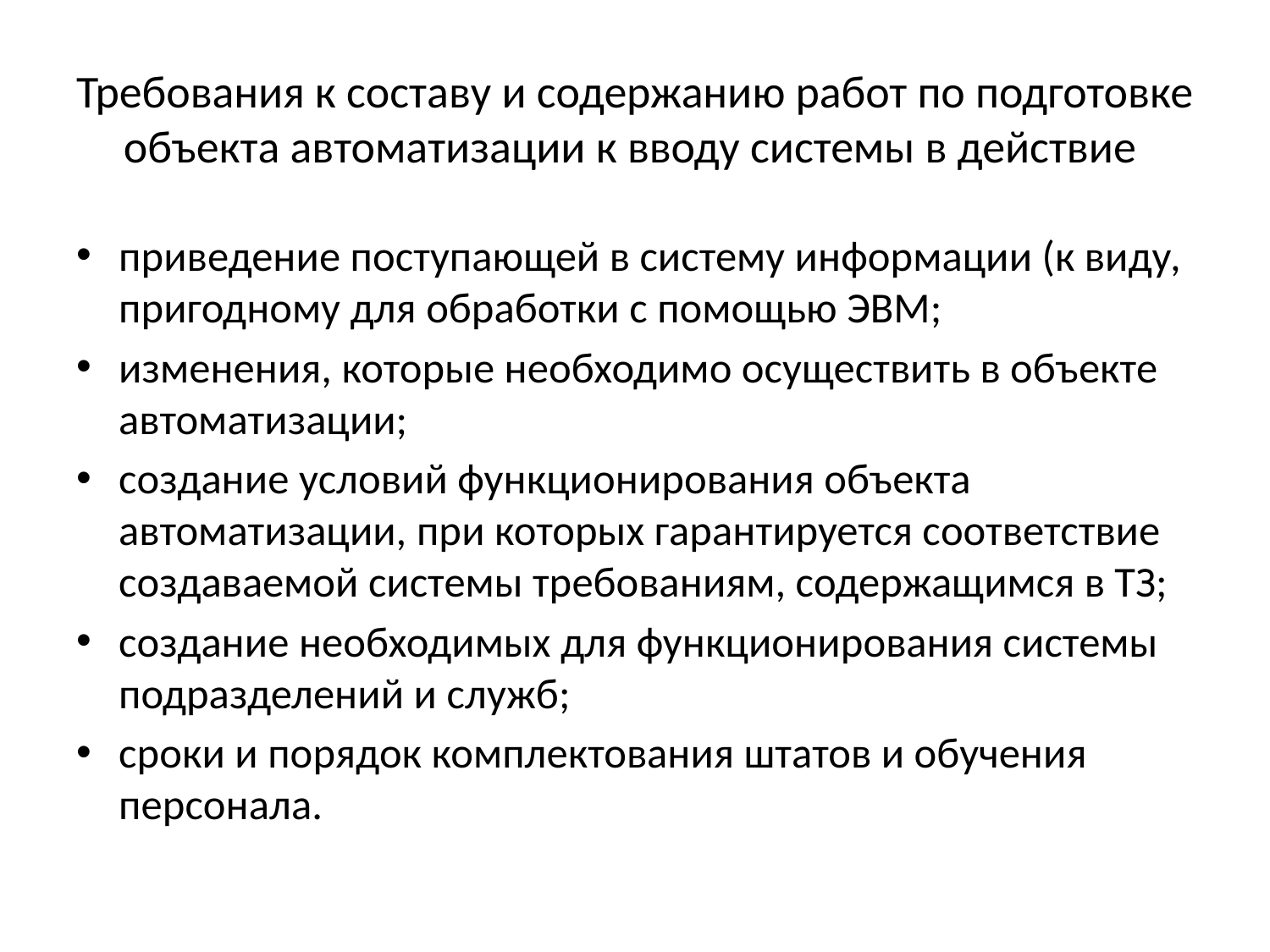

# Требования к составу и содержанию работ по подготовке объекта автоматизации к вводу системы в действие
приведение поступающей в систему информации (к виду, пригодному для обработки с помощью ЭВМ;
изменения, которые необходимо осуществить в объекте автоматизации;
создание условий функционирования объекта автоматизации, при которых гарантируется соответствие создаваемой системы требованиям, содержащимся в ТЗ;
создание необходимых для функционирования системы подразделений и служб;
сроки и порядок комплектования штатов и обучения персонала.